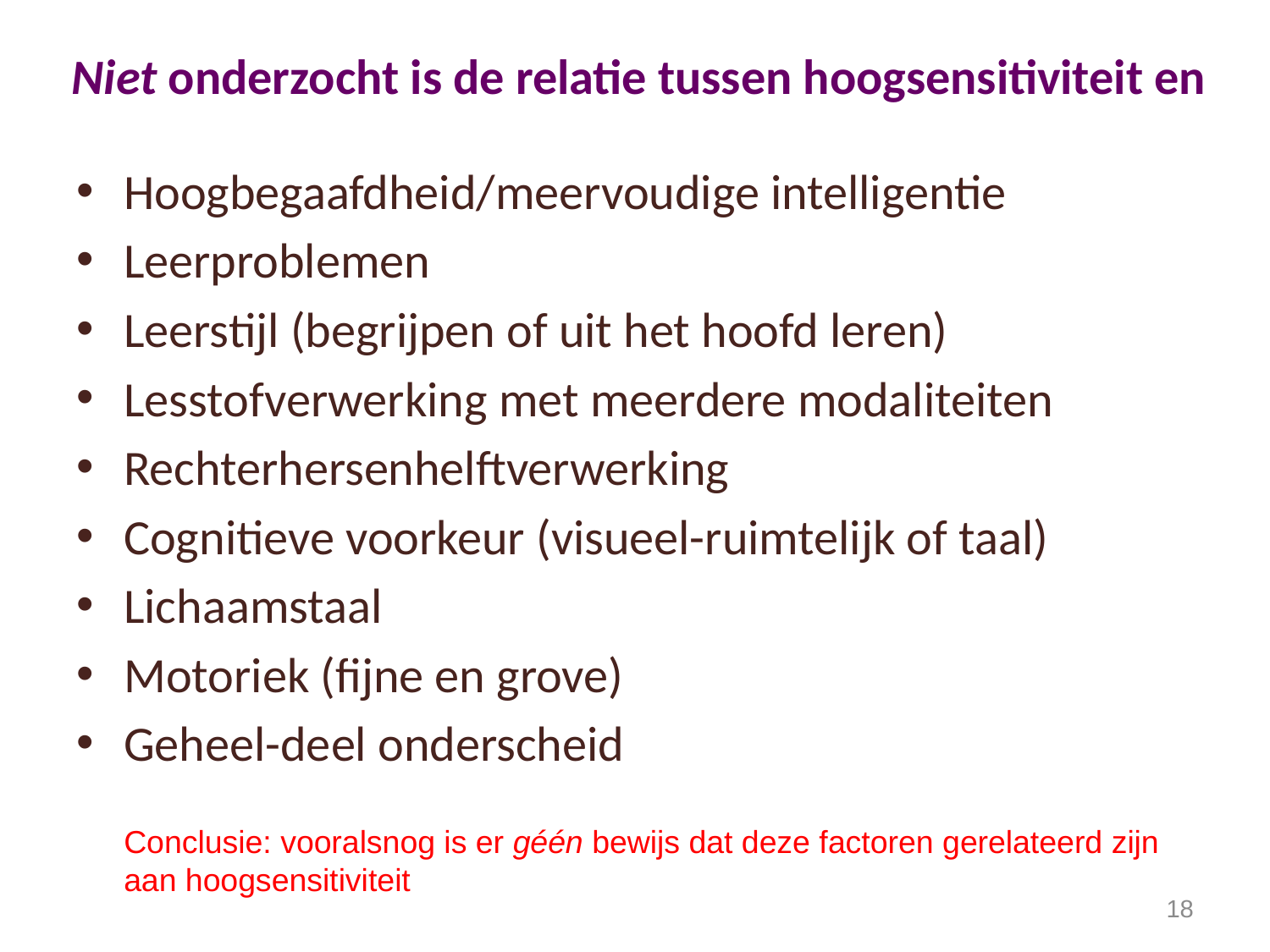

# Niet onderzocht is de relatie tussen hoogsensitiviteit en
Hoogbegaafdheid/meervoudige intelligentie
Leerproblemen
Leerstijl (begrijpen of uit het hoofd leren)
Lesstofverwerking met meerdere modaliteiten
Rechterhersenhelftverwerking
Cognitieve voorkeur (visueel-ruimtelijk of taal)
Lichaamstaal
Motoriek (fijne en grove)
Geheel-deel onderscheid

	Conclusie: vooralsnog is er géén bewijs dat deze factoren gerelateerd zijn aan hoogsensitiviteit
18